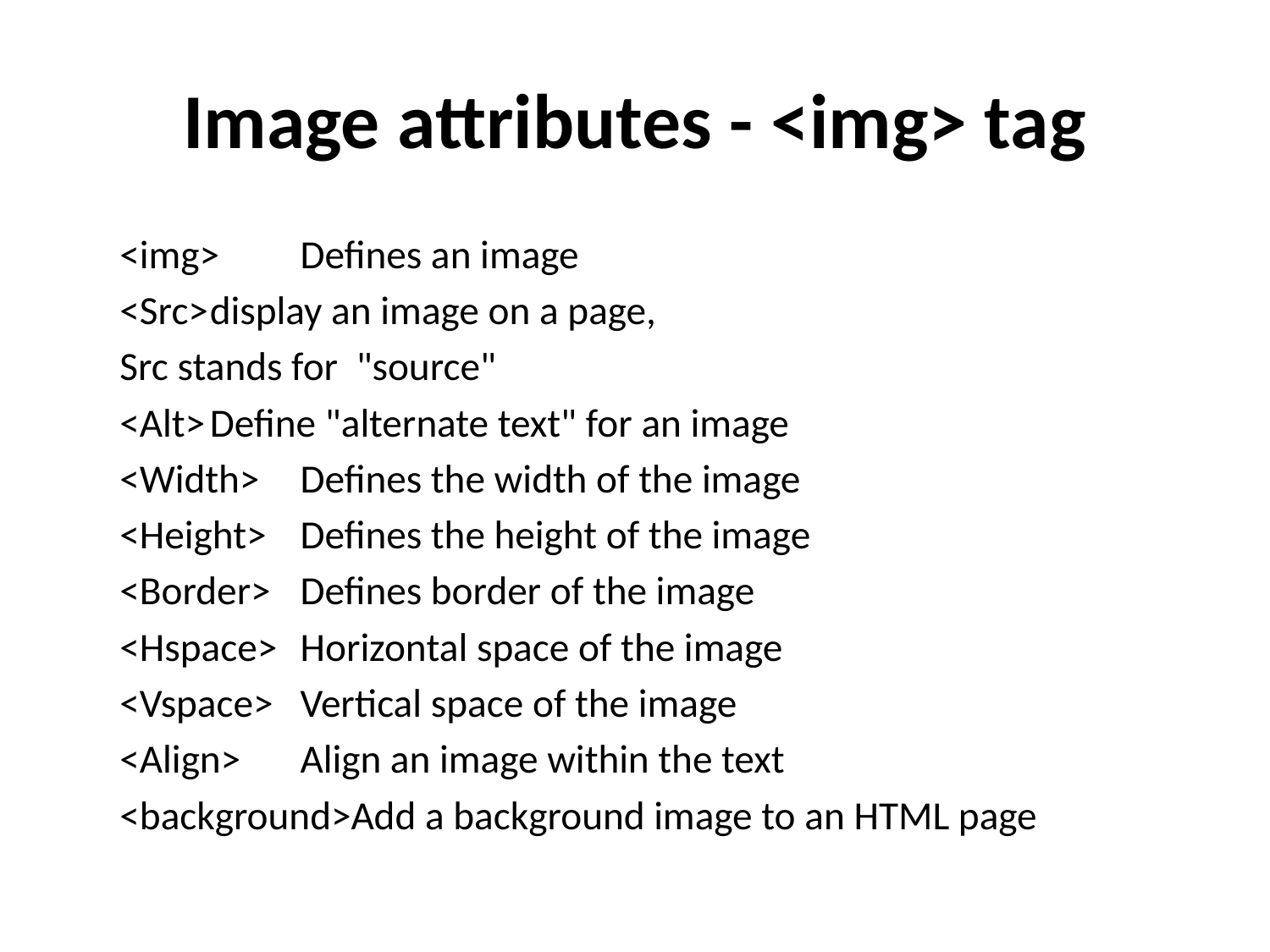

# Image attributes - <img> tag
	<img>	Defines an image
	<Src>	display an image on a page,
			Src stands for  "source"
	<Alt>	Define "alternate text" for an image
	<Width>	Defines the width of the image
	<Height>	Defines the height of the image
	<Border>	Defines border of the image
	<Hspace>	Horizontal space of the image
	<Vspace>	Vertical space of the image
	<Align>	Align an image within the text
	<background>Add a background image to an HTML page